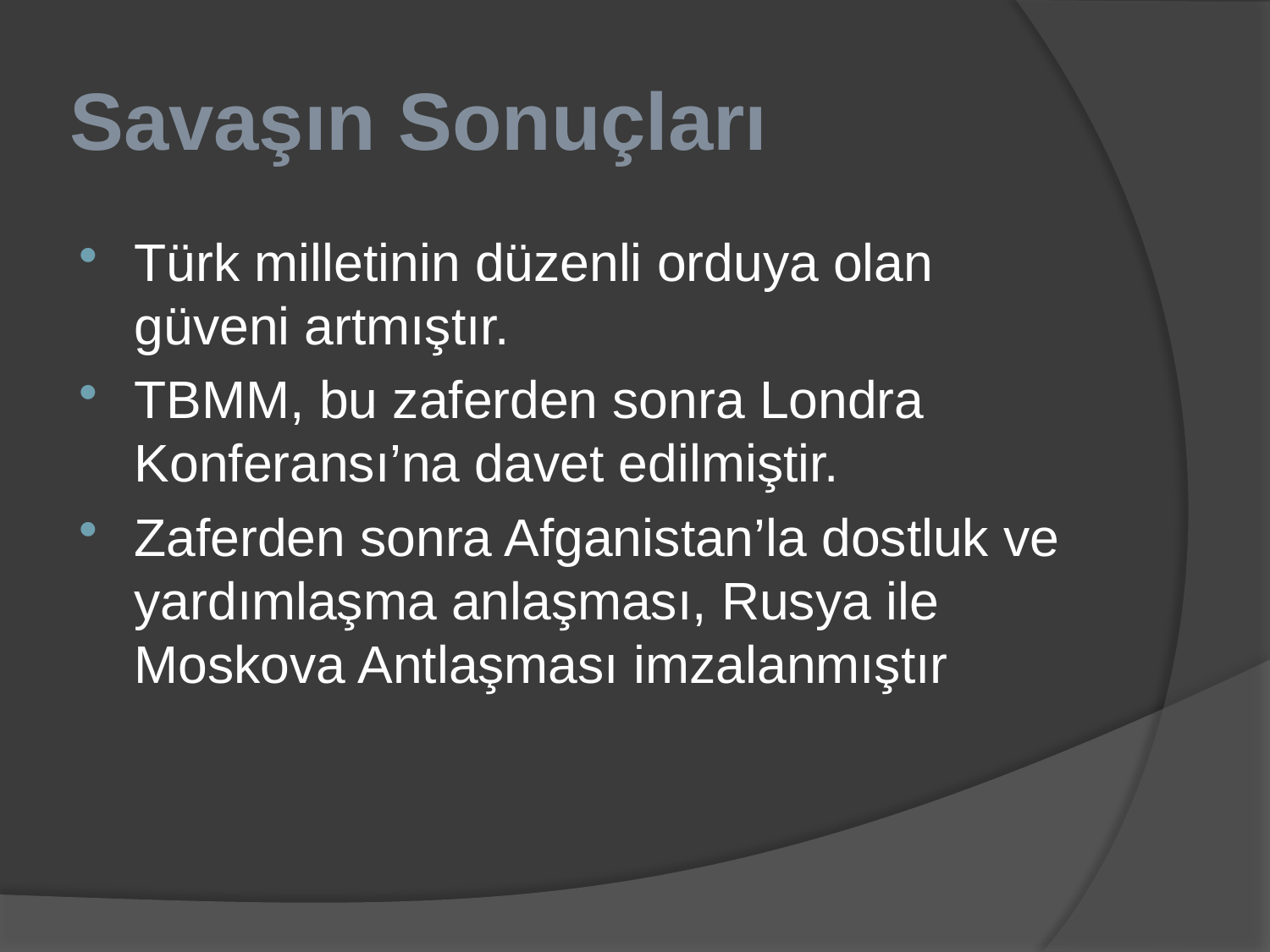

# Savaşın Sonuçları
Türk milletinin düzenli orduya olan güveni artmıştır.
TBMM, bu zaferden sonra Londra Konferansı’na davet edilmiştir.
Zaferden sonra Afganistan’la dostluk ve yardımlaşma anlaşması, Rusya ile Moskova Antlaşması imzalanmıştır